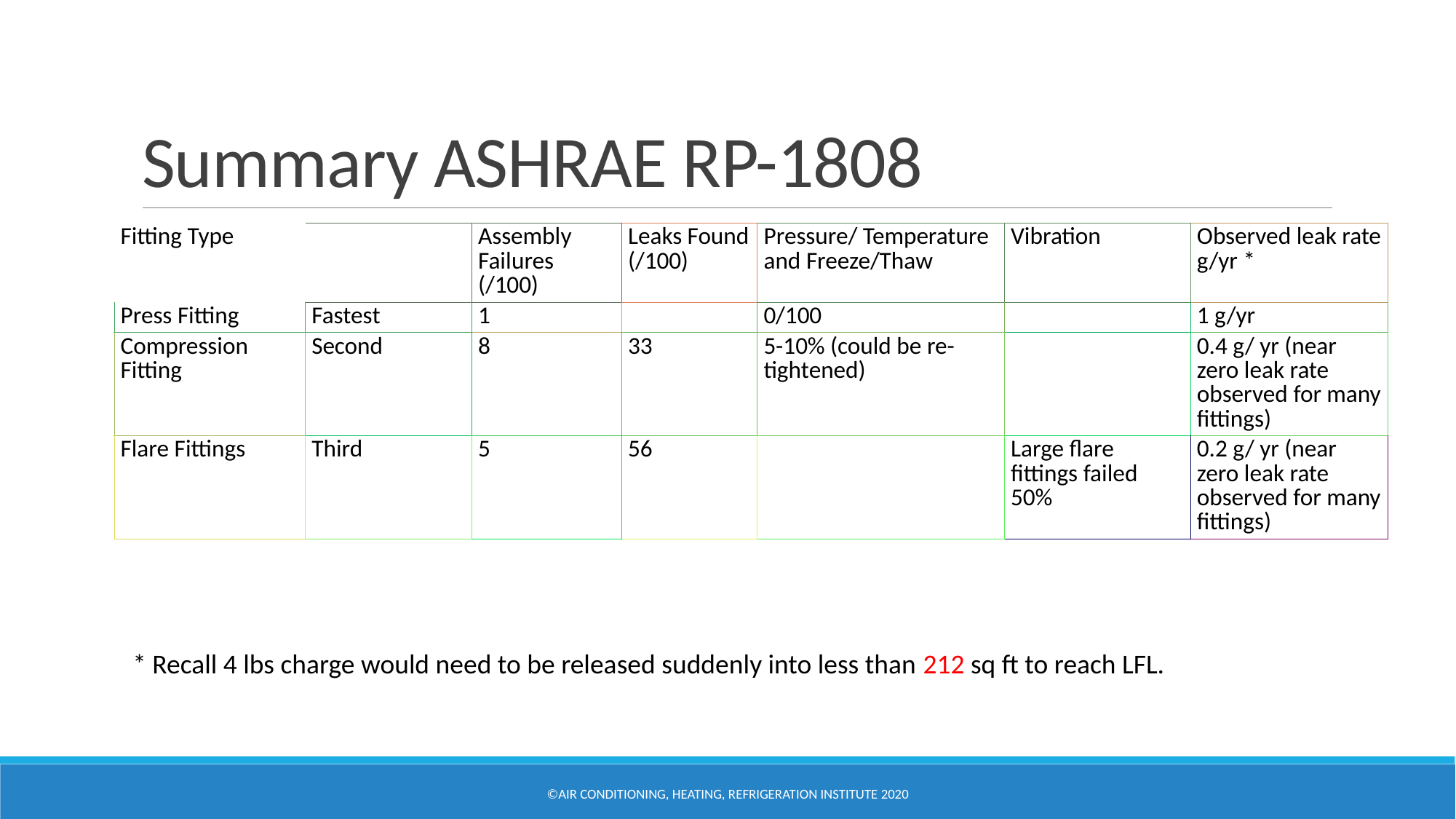

# Summary ASHRAE RP-1808
| Fitting Type |  | Assembly Failures (/100) | Leaks Found (/100) | Pressure/ Temperature and Freeze/Thaw | Vibration | Observed leak rate g/yr \* |
| --- | --- | --- | --- | --- | --- | --- |
| Press Fitting | Fastest | 1 |  | 0/100 |  | 1 g/yr |
| Compression Fitting | Second | 8 | 33 | 5-10% (could be re-tightened) |  | 0.4 g/ yr (near zero leak rate observed for many fittings) |
| Flare Fittings | Third | 5 | 56 |  | Large flare fittings failed 50% | 0.2 g/ yr (near zero leak rate observed for many fittings) |
* Recall 4 lbs charge would need to be released suddenly into less than 212 sq ft to reach LFL.
©Air Conditioning, Heating, Refrigeration Institute 2020